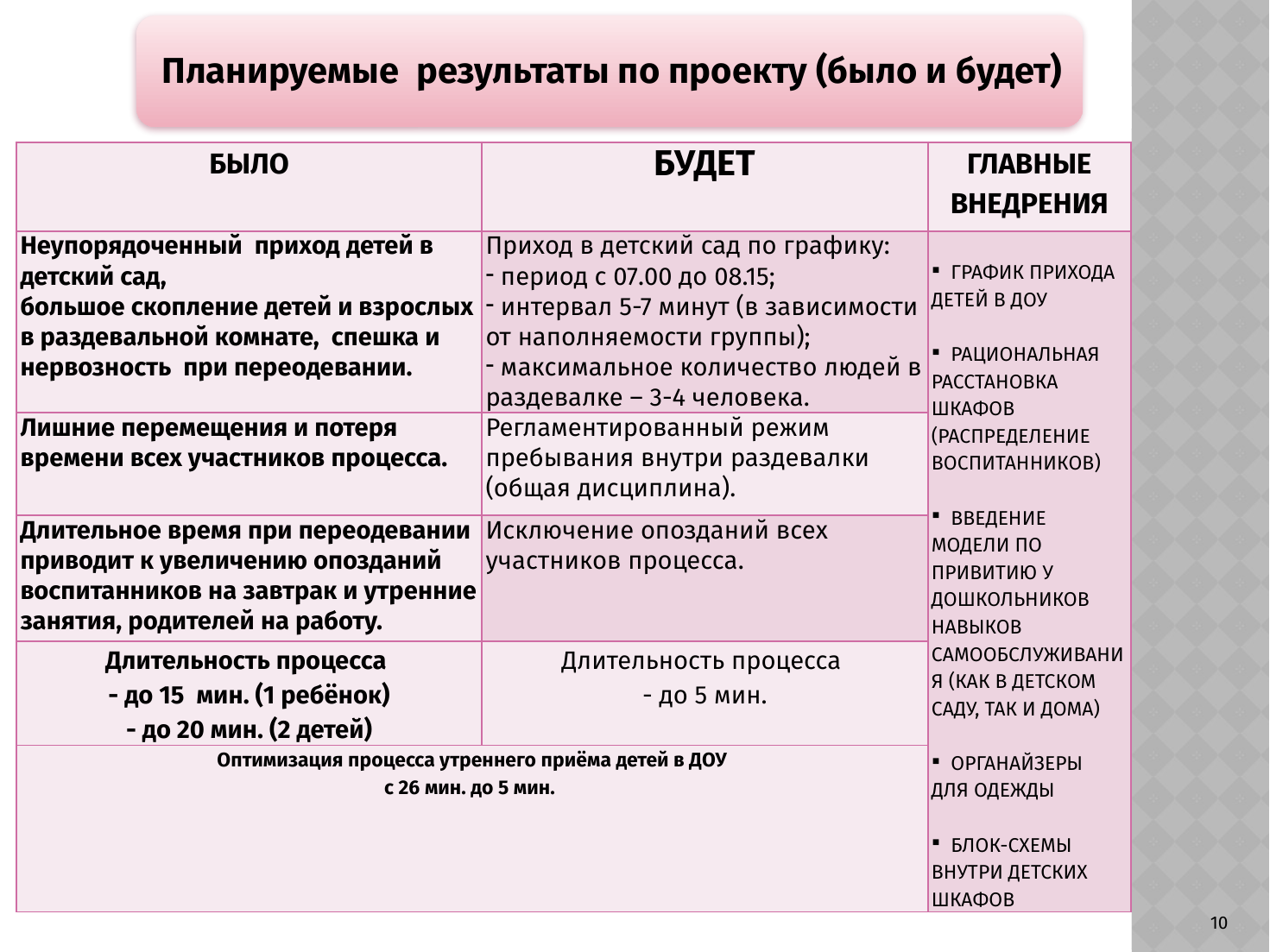

Планируемые  результаты по проекту (было и будет)
| БЫЛО | БУДЕТ | ГЛАВНЫЕ ВНЕДРЕНИЯ |
| --- | --- | --- |
| Неупорядоченный приход детей в детский сад, большое скопление детей и взрослых в раздевальной комнате, спешка и нервозность при переодевании. | Приход в детский сад по графику: период с 07.00 до 08.15; интервал 5-7 минут (в зависимости от наполняемости группы); максимальное количество людей в раздевалке – 3-4 человека. | ГРАФИК ПРИХОДА ДЕТЕЙ В ДОУ РАЦИОНАЛЬНАЯ РАССТАНОВКА ШКАФОВ (РАСПРЕДЕЛЕНИЕ ВОСПИТАННИКОВ) ВВЕДЕНИЕ МОДЕЛИ ПО ПРИВИТИЮ У ДОШКОЛЬНИКОВ НАВЫКОВ САМООБСЛУЖИВАНИЯ (КАК В ДЕТСКОМ САДУ, ТАК И ДОМА) ОРГАНАЙЗЕРЫ ДЛЯ ОДЕЖДЫ БЛОК-СХЕМЫ ВНУТРИ ДЕТСКИХ ШКАФОВ |
| Лишние перемещения и потеря времени всех участников процесса. | Регламентированный режим пребывания внутри раздевалки (общая дисциплина). |  |
| Длительное время при переодевании приводит к увеличению опозданий воспитанников на завтрак и утренние занятия, родителей на работу. | Исключение опозданий всех участников процесса. |  |
| Длительность процесса - до 15 мин. (1 ребёнок) - до 20 мин. (2 детей) | Длительность процесса - до 5 мин. |  |
| Оптимизация процесса утреннего приёма детей в ДОУ с 26 мин. до 5 мин. |  |  |